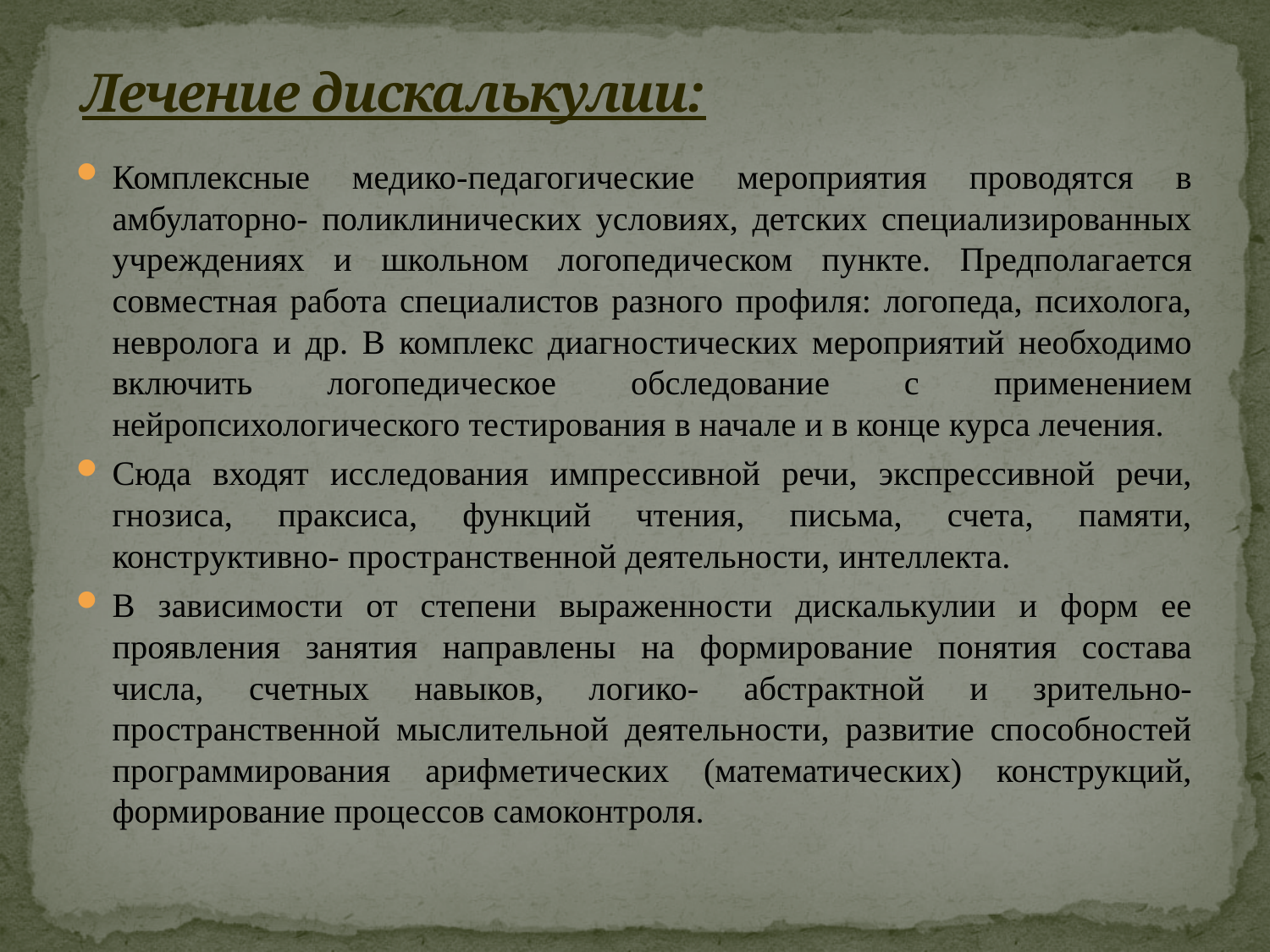

# Лечение дискалькулии:
Комплексные медико-педагогические мероприятия проводятся в амбулаторно- поликлинических условиях, детских специализированных учреждениях и школьном логопедическом пункте. Предполагается совместная работа специалистов разного профиля: логопеда, психолога, невролога и др. В комплекс диагностических мероприятий необходимо включить логопедическое обследование с применением нейропсихологического тестирования в начале и в конце курса лечения.
Сюда входят исследования импрессивной речи, экспрессивной речи, гнозиса, праксиса, функций чтения, письма, счета, памяти, конструктивно- пространственной деятельности, интеллекта.
В зависимости от степени выраженности дискалькулии и форм ее проявления занятия направлены на формирование понятия состава числа, счетных навыков, логико- абстрактной и зрительно-пространственной мыслительной деятельности, развитие способностей программирования арифметических (математических) конструкций, формирование процессов самоконтроля.